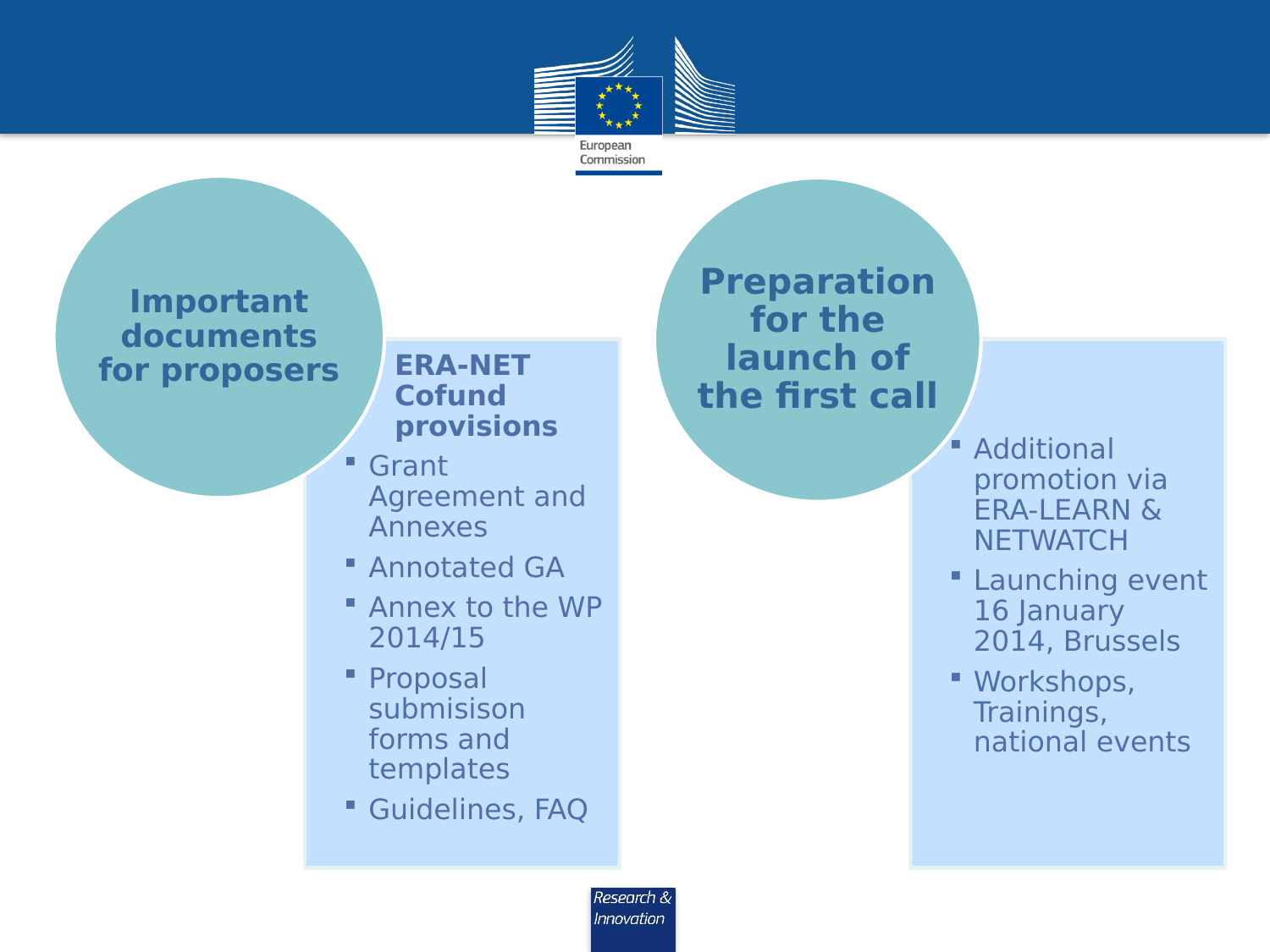

Important documents for proposers
Preparation for the launch of the first call
ERA-NET
Cofund
provisions
Grant Agreement and Annexes
Annotated GA
Annex to the WP 2014/15
Proposal submisison forms and templates
Guidelines, FAQ

Additional promotion via ERA-LEARN & NETWATCH
Launching event 16 January 2014, Brussels
Workshops, Trainings, national events